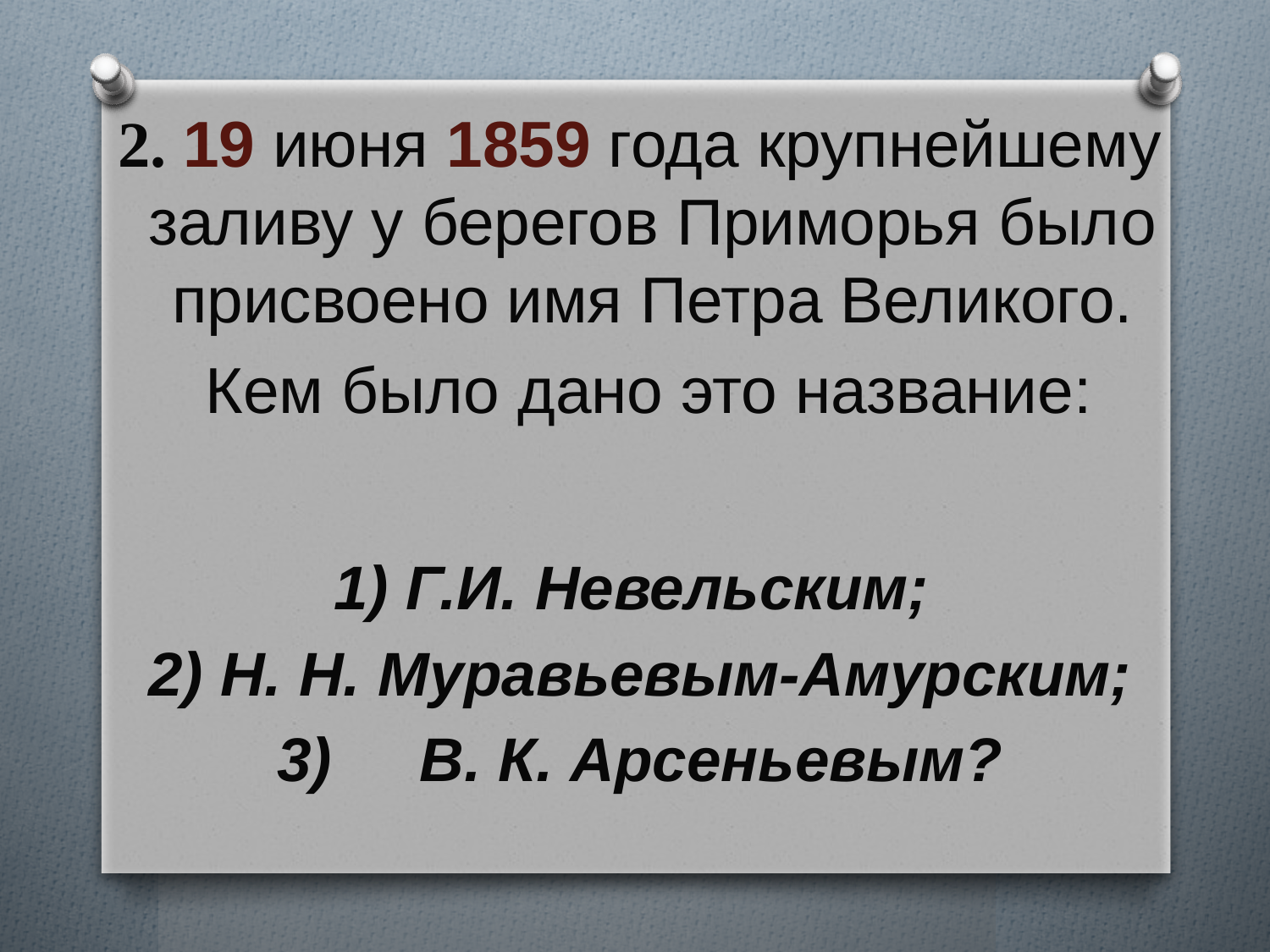

2. 19 июня 1859 года крупнейшему заливу у берегов Приморья было присвоено имя Петра Великого.
 Кем было дано это название:

1) Г.И. Невельским;
2) Н. Н. Муравьевым-Амурским;
3)	В. К. Арсеньевым?